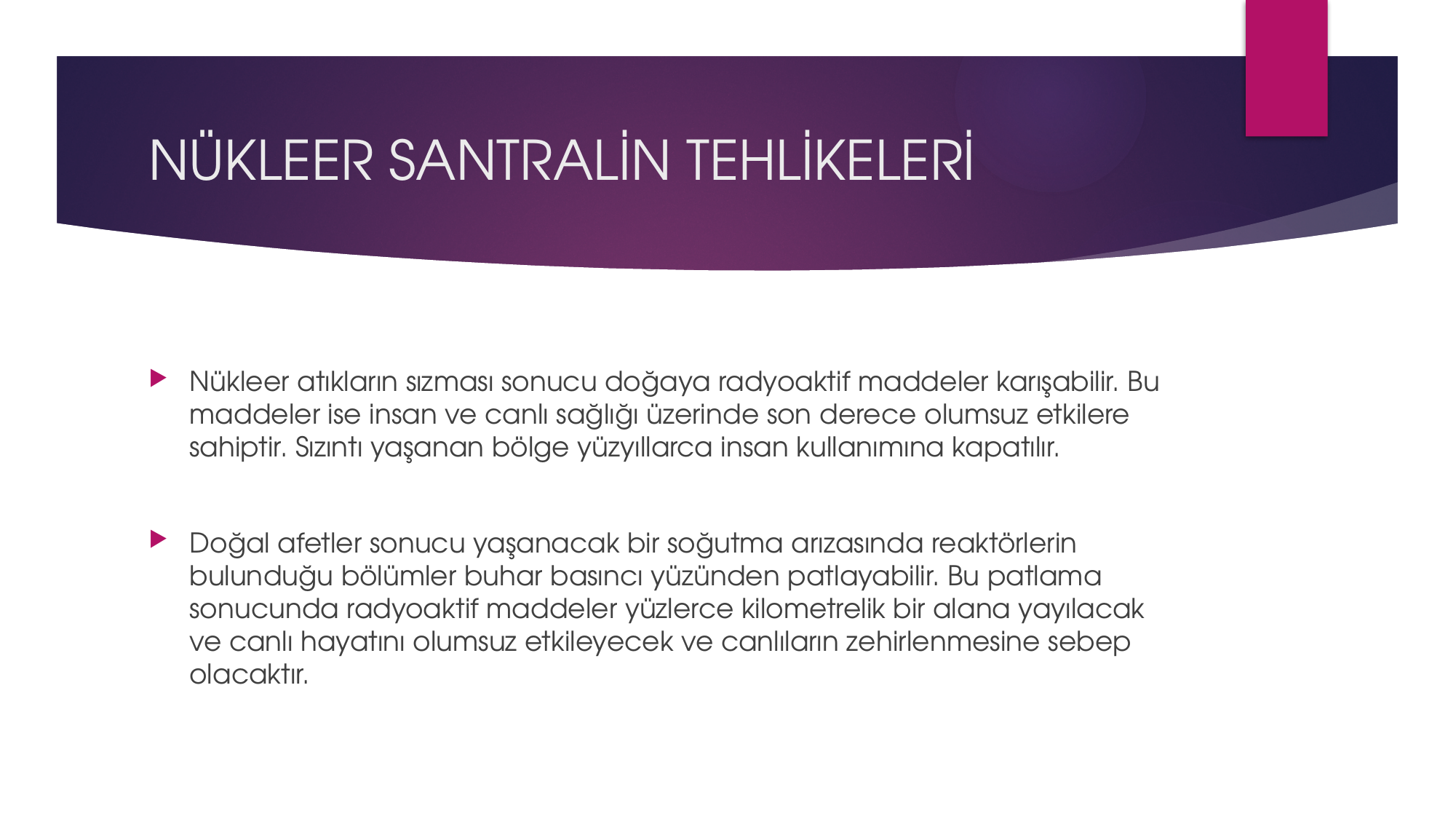

# NÜKLEER SANTRALİN TEHLİKELERİ

Nükleer atıkların sızması sonucu doğaya radyoaktif maddeler karışabilir. Bu maddeler ise insan ve canlı sağlığı üzerinde son derece olumsuz etkilere sahiptir. Sızıntı yaşanan bölge yüzyıllarca insan kullanımına kapatılır.

Doğal afetler sonucu yaşanacak bir soğutma arızasında reaktörlerin bulunduğu bölümler buhar basıncı yüzünden patlayabilir. Bu patlama sonucunda radyoaktif maddeler yüzlerce kilometrelik bir alana yayılacak ve canlı hayatını olumsuz etkileyecek ve canlıların zehirlenmesine sebep olacaktır.